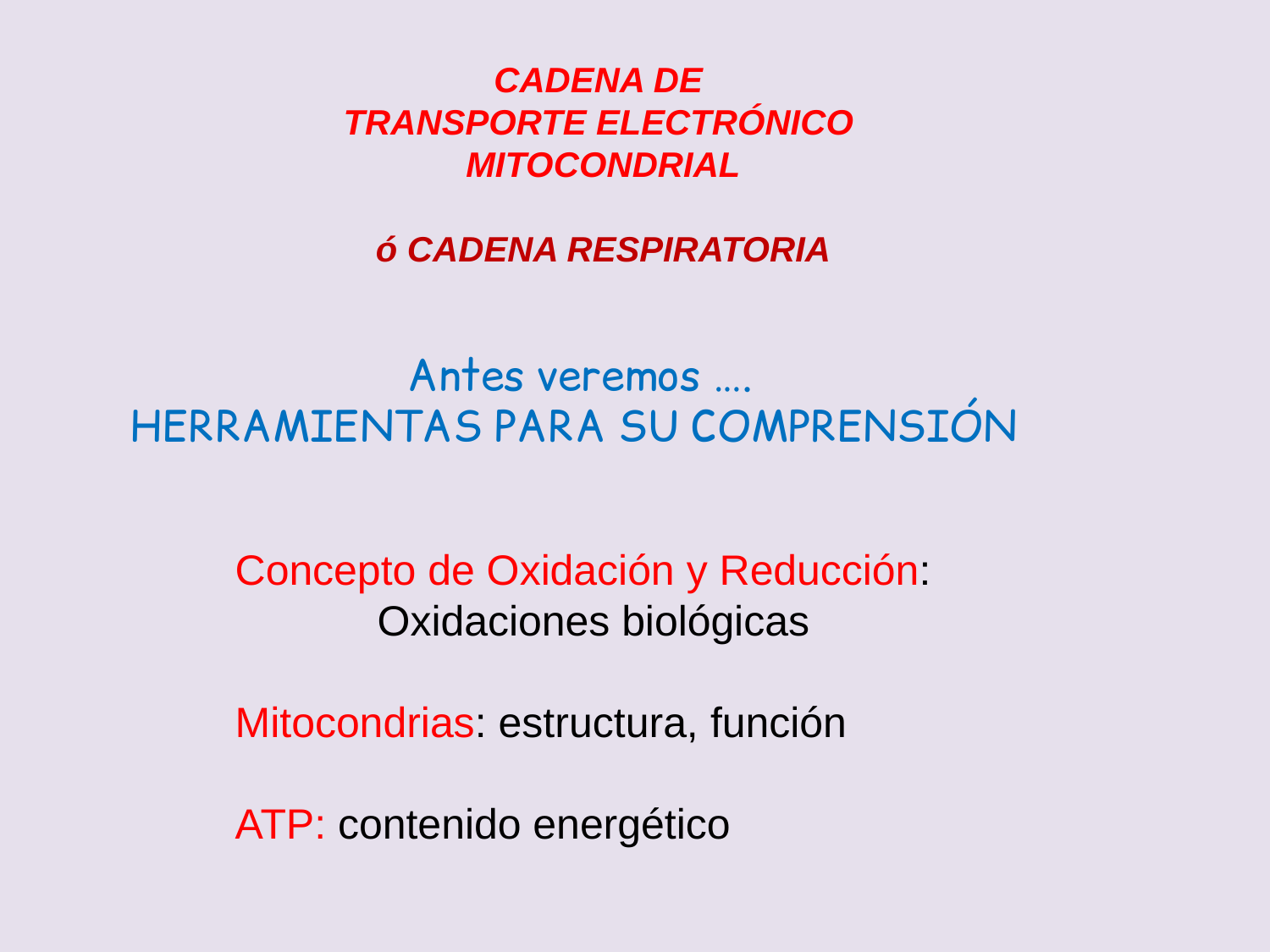

CADENA DE
TRANSPORTE ELECTRÓNICO
MITOCONDRIAL

ó CADENA RESPIRATORIA

Antes veremos ….
HERRAMIENTAS PARA SU COMPRENSIÓN

Concepto de Oxidación y Reducción:
            Oxidaciones biológicas

Mitocondrias: estructura, función

ATP: contenido energético